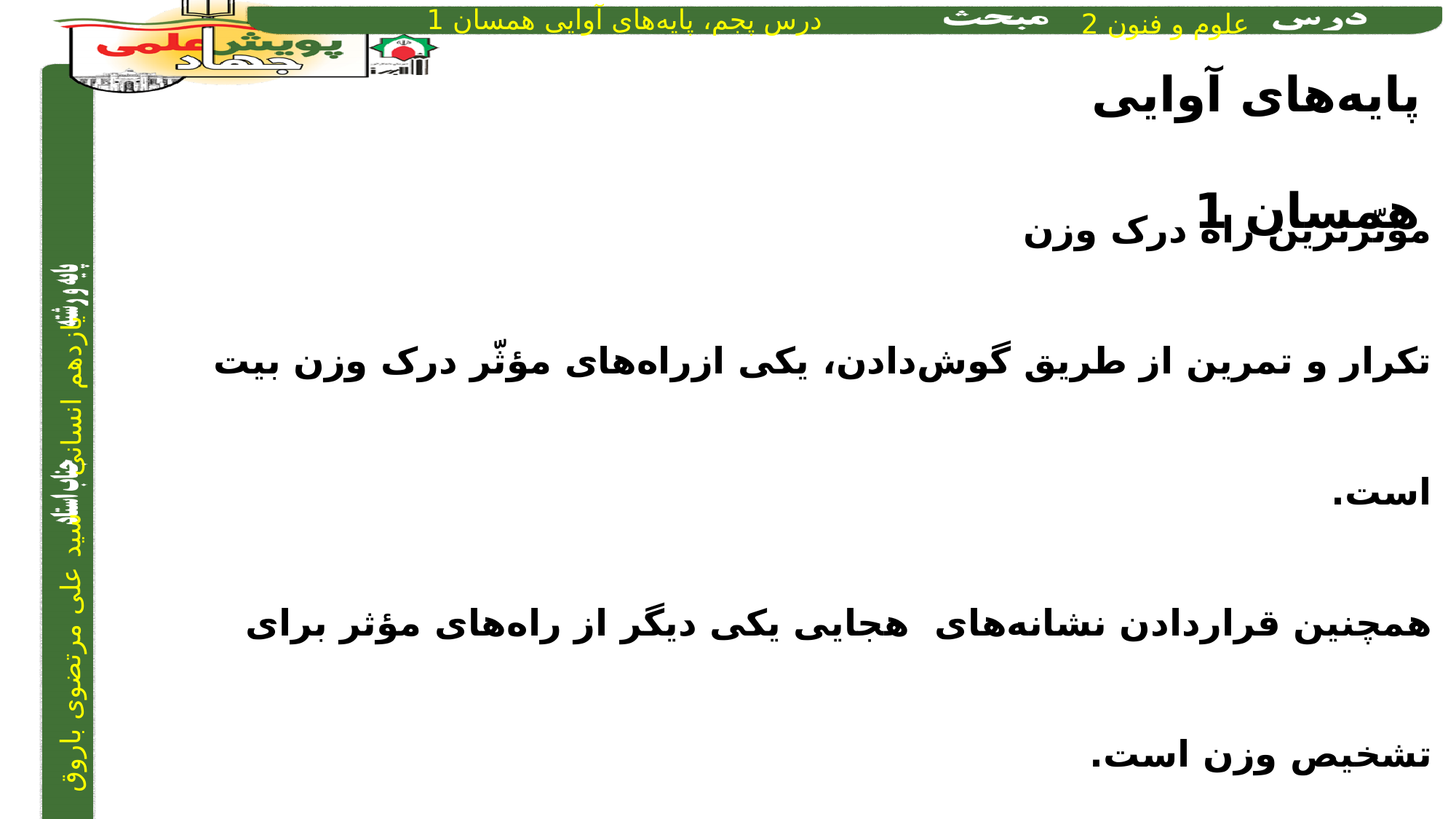

پایه‌های آوایی همسان 1
مؤثّرترین راه درک وزن
تکرار و تمرین از طریق گوش‌دادن، یکی ازراه‌های مؤثّر درک وزن بیت است.
همچنین قراردادن نشانه‌های  هجایی یکی دیگر از راه‌های مؤثر برای تشخیص وزن است.
مثلاً «وزن واژه»، مفاعیلن  معادل(تتن تن تن) است. که با نشانۀ (U _ _ _) علامت‌گذاری می‌شود.